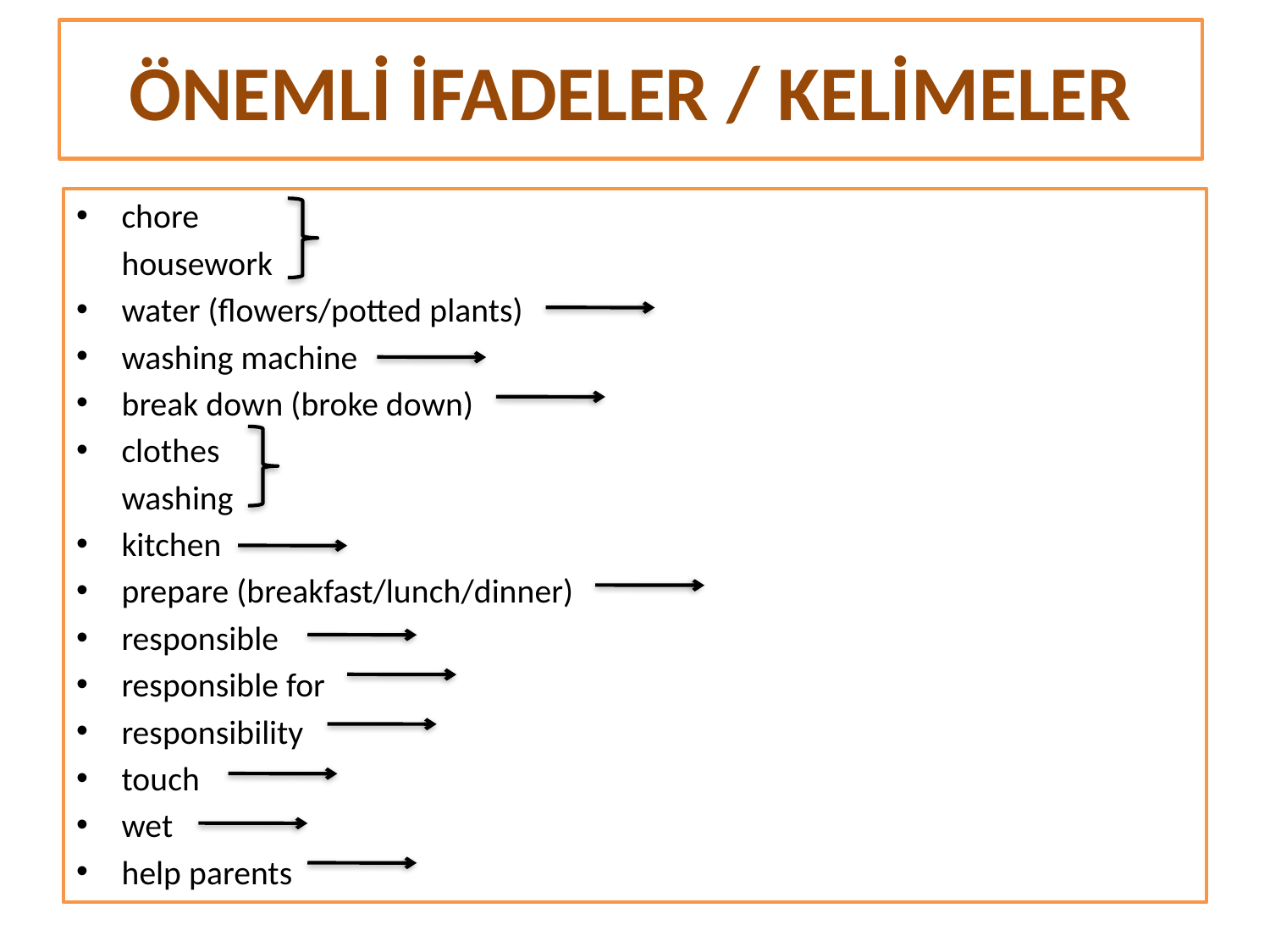

# ÖNEMLİ İFADELER / KELİMELER
chore
	housework
water (flowers/potted plants)
washing machine
break down (broke down)
clothes
	washing
kitchen
prepare (breakfast/lunch/dinner)
responsible
responsible for
responsibility
touch
wet
help parents